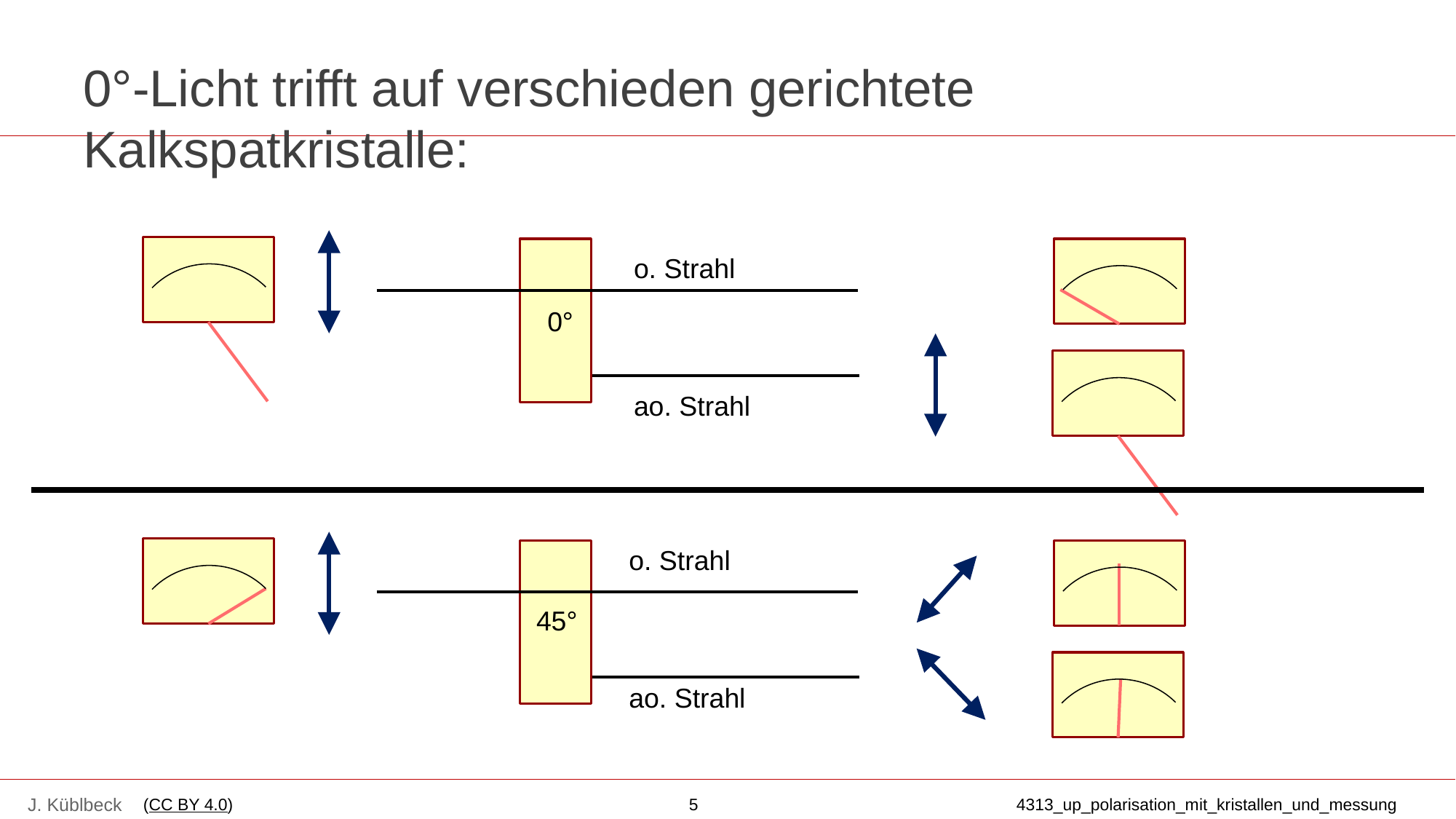

# 0°-Licht trifft auf verschieden gerichtete Kalkspatkristalle:

o. Strahl
0°

ao. Strahl
o. Strahl

45°
ao. Strahl